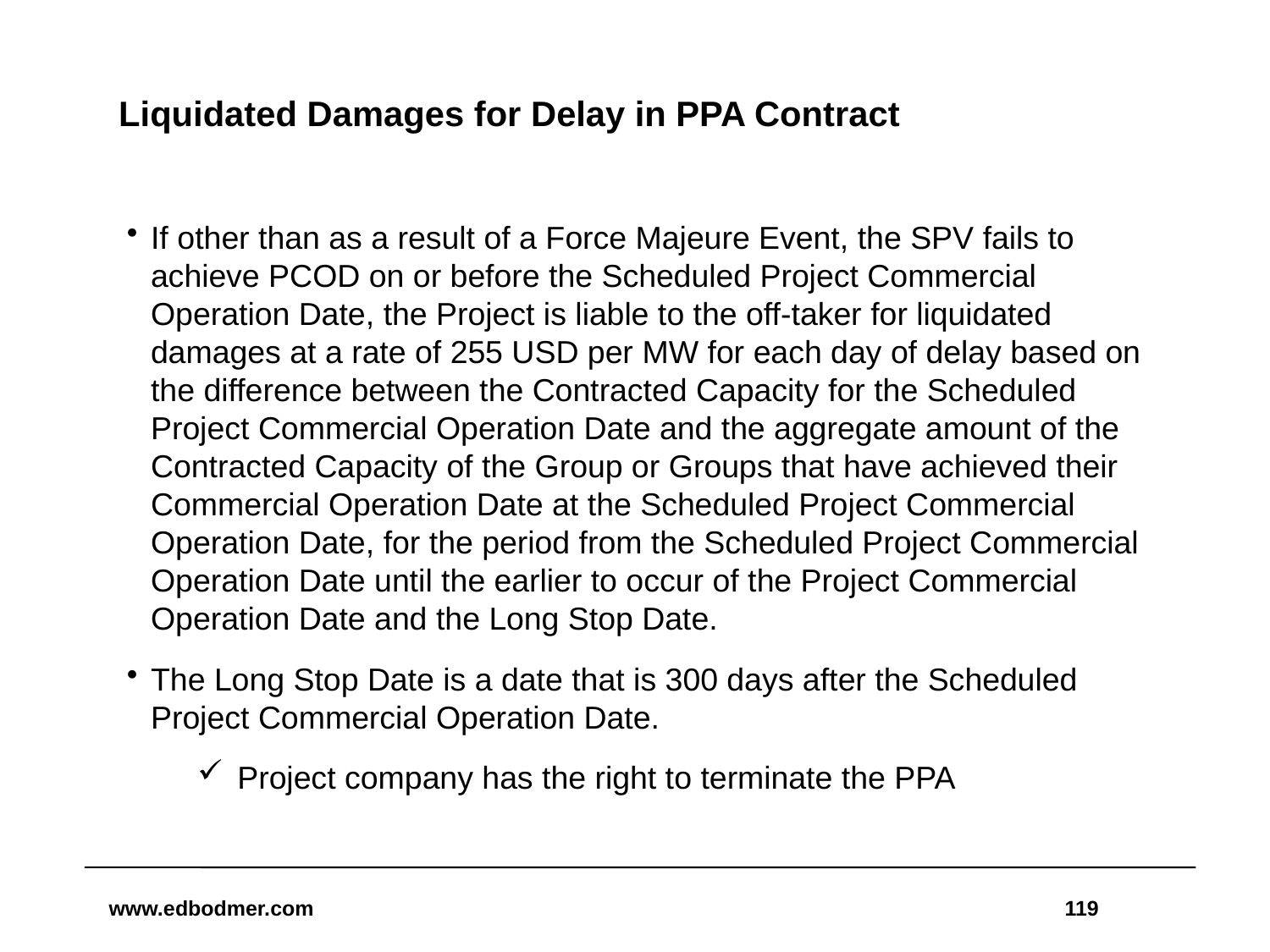

# Liquidated Damages for Delay in PPA Contract
If other than as a result of a Force Majeure Event, the SPV fails to achieve PCOD on or before the Scheduled Project Commercial Operation Date, the Project is liable to the off-taker for liquidated damages at a rate of 255 USD per MW for each day of delay based on the difference between the Contracted Capacity for the Scheduled Project Commercial Operation Date and the aggregate amount of the Contracted Capacity of the Group or Groups that have achieved their Commercial Operation Date at the Scheduled Project Commercial Operation Date, for the period from the Scheduled Project Commercial Operation Date until the earlier to occur of the Project Commercial Operation Date and the Long Stop Date.
The Long Stop Date is a date that is 300 days after the Scheduled Project Commercial Operation Date.
Project company has the right to terminate the PPA